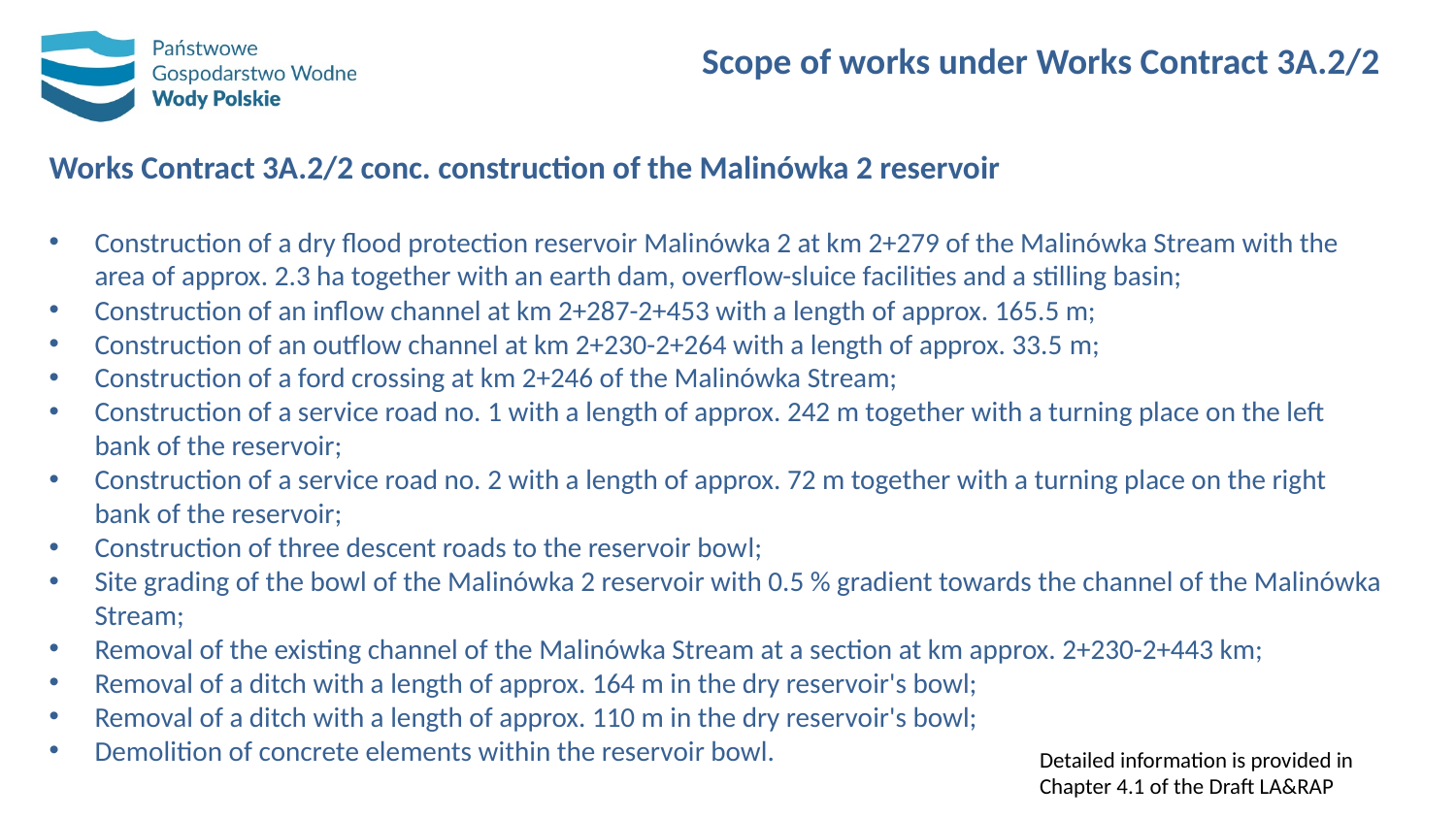

# Scope of works under Works Contract 3A.2/2
Works Contract 3A.2/2 conc. construction of the Malinówka 2 reservoir

Construction of a dry flood protection reservoir Malinówka 2 at km 2+279 of the Malinówka Stream with the area of approx. 2.3 ha together with an earth dam, overflow-sluice facilities and a stilling basin;
Construction of an inflow channel at km 2+287-2+453 with a length of approx. 165.5 m;
Construction of an outflow channel at km 2+230-2+264 with a length of approx. 33.5 m;
Construction of a ford crossing at km 2+246 of the Malinówka Stream;
Construction of a service road no. 1 with a length of approx. 242 m together with a turning place on the left bank of the reservoir;
Construction of a service road no. 2 with a length of approx. 72 m together with a turning place on the right bank of the reservoir;
Construction of three descent roads to the reservoir bowl;
Site grading of the bowl of the Malinówka 2 reservoir with 0.5 % gradient towards the channel of the Malinówka Stream;
Removal of the existing channel of the Malinówka Stream at a section at km approx. 2+230-2+443 km;
Removal of a ditch with a length of approx. 164 m in the dry reservoir's bowl;
Removal of a ditch with a length of approx. 110 m in the dry reservoir's bowl;
Demolition of concrete elements within the reservoir bowl.

Detailed information is provided in Chapter 4.1 of the Draft LA&RAP